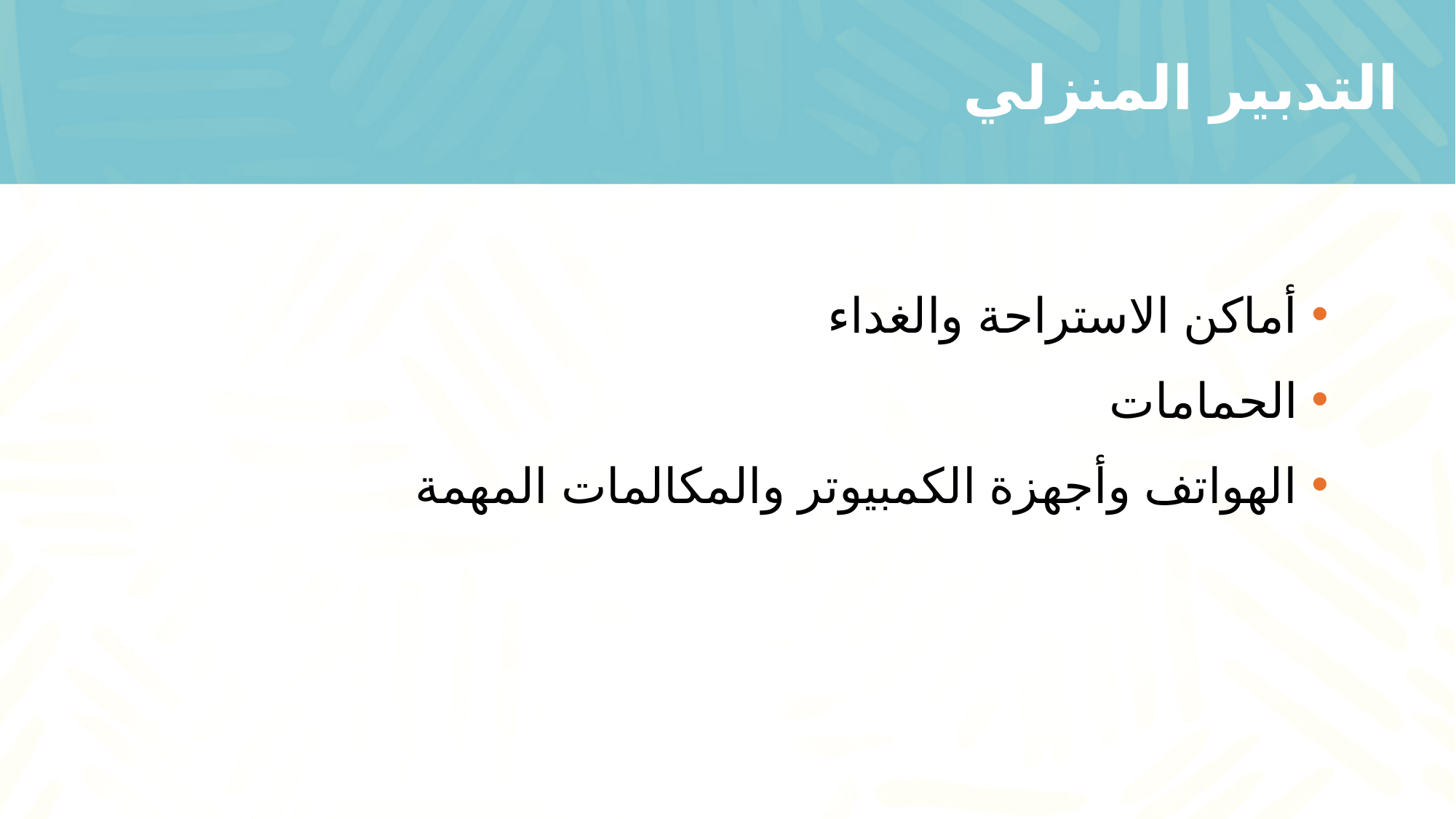

# التدبير المنزلي
 أماكن الاستراحة والغداء
 الحمامات
 الهواتف وأجهزة الكمبيوتر والمكالمات المهمة